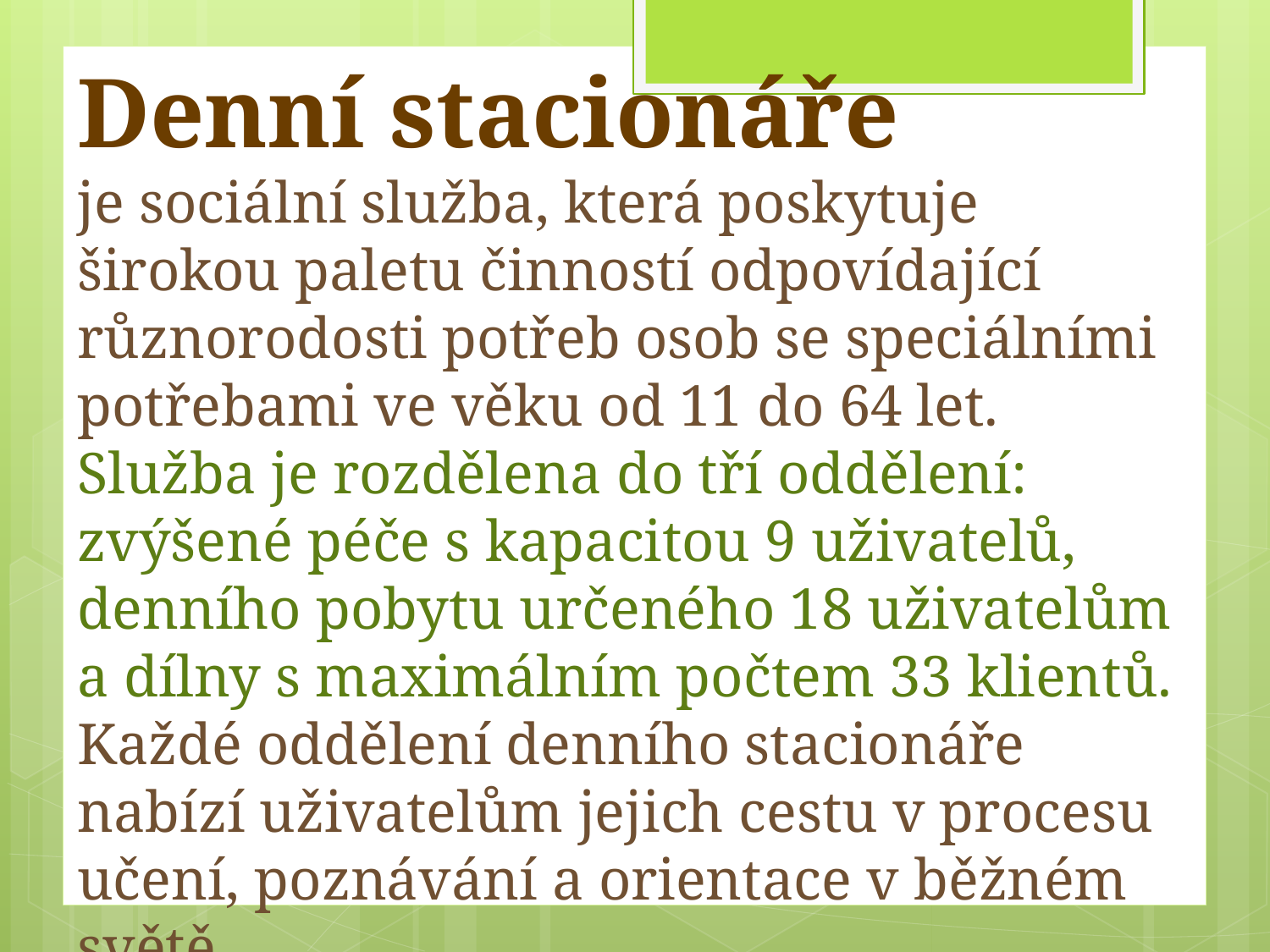

Denní stacionáře
je sociální služba, která poskytuje širokou paletu činností odpovídající různorodosti potřeb osob se speciálními potřebami ve věku od 11 do 64 let.
Služba je rozdělena do tří oddělení: zvýšené péče s kapacitou 9 uživatelů, denního pobytu určeného 18 uživatelům a dílny s maximálním počtem 33 klientů.
Každé oddělení denního stacionáře nabízí uživatelům jejich cestu v procesu učení, poznávání a orientace v běžném světě.